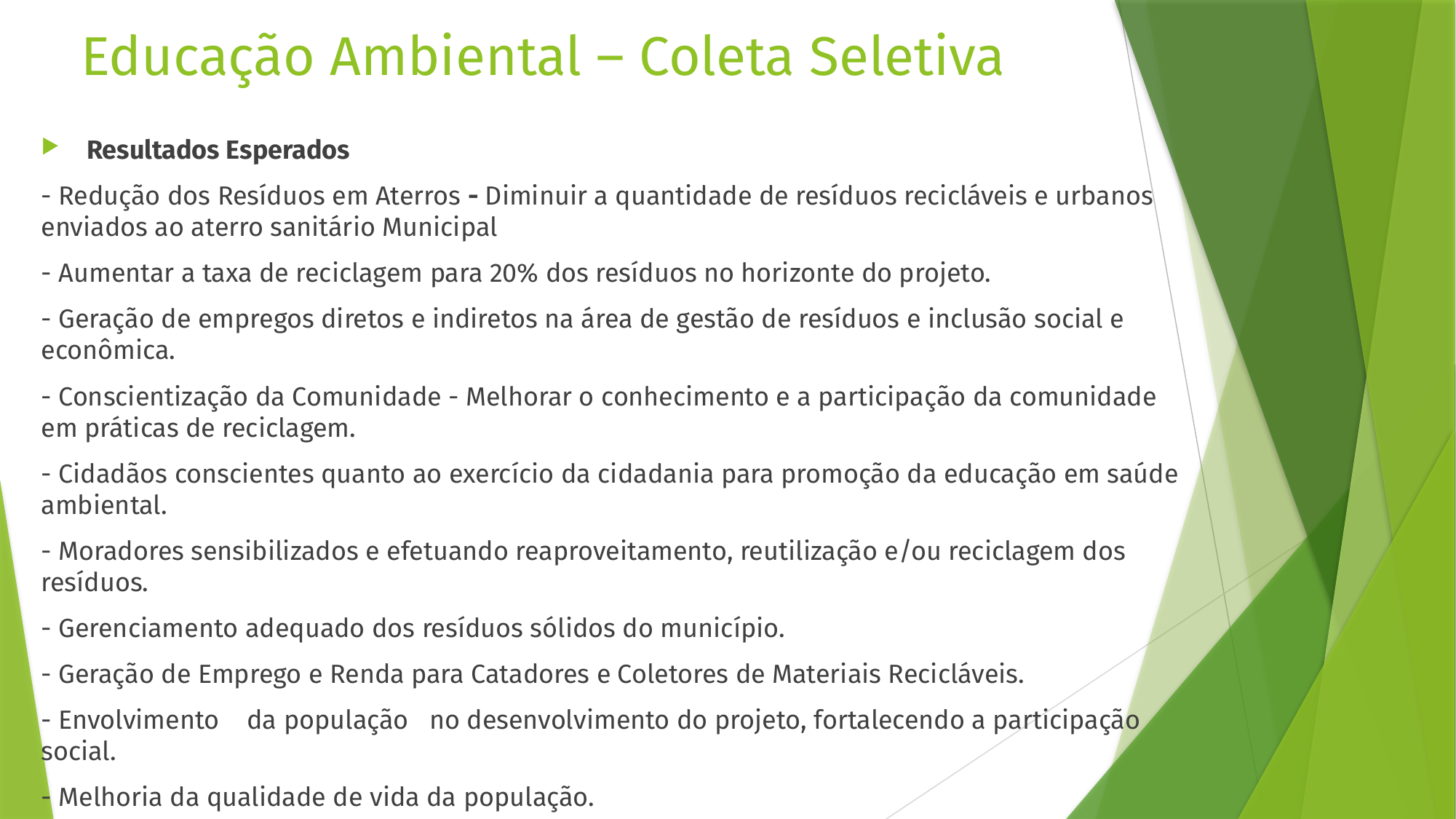

# Educação Ambiental – Coleta Seletiva

 Resultados Esperados
- Redução dos Resíduos em Aterros - Diminuir a quantidade de resíduos recicláveis e urbanos enviados ao aterro sanitário Municipal
- Aumentar a taxa de reciclagem para 20% dos resíduos no horizonte do projeto.
- Geração de empregos diretos e indiretos na área de gestão de resíduos e inclusão social e econômica.
- Conscientização da Comunidade - Melhorar o conhecimento e a participação da comunidade em práticas de reciclagem.
- Cidadãos conscientes quanto ao exercício da cidadania para promoção da educação em saúde ambiental.
- Moradores sensibilizados e efetuando reaproveitamento, reutilização e/ou reciclagem dos resíduos.
- Gerenciamento adequado dos resíduos sólidos do município.
- Geração de Emprego e Renda para Catadores e Coletores de Materiais Recicláveis.
- Envolvimento    da população   no desenvolvimento do projeto, fortalecendo a participação social.
- Melhoria da qualidade de vida da população.